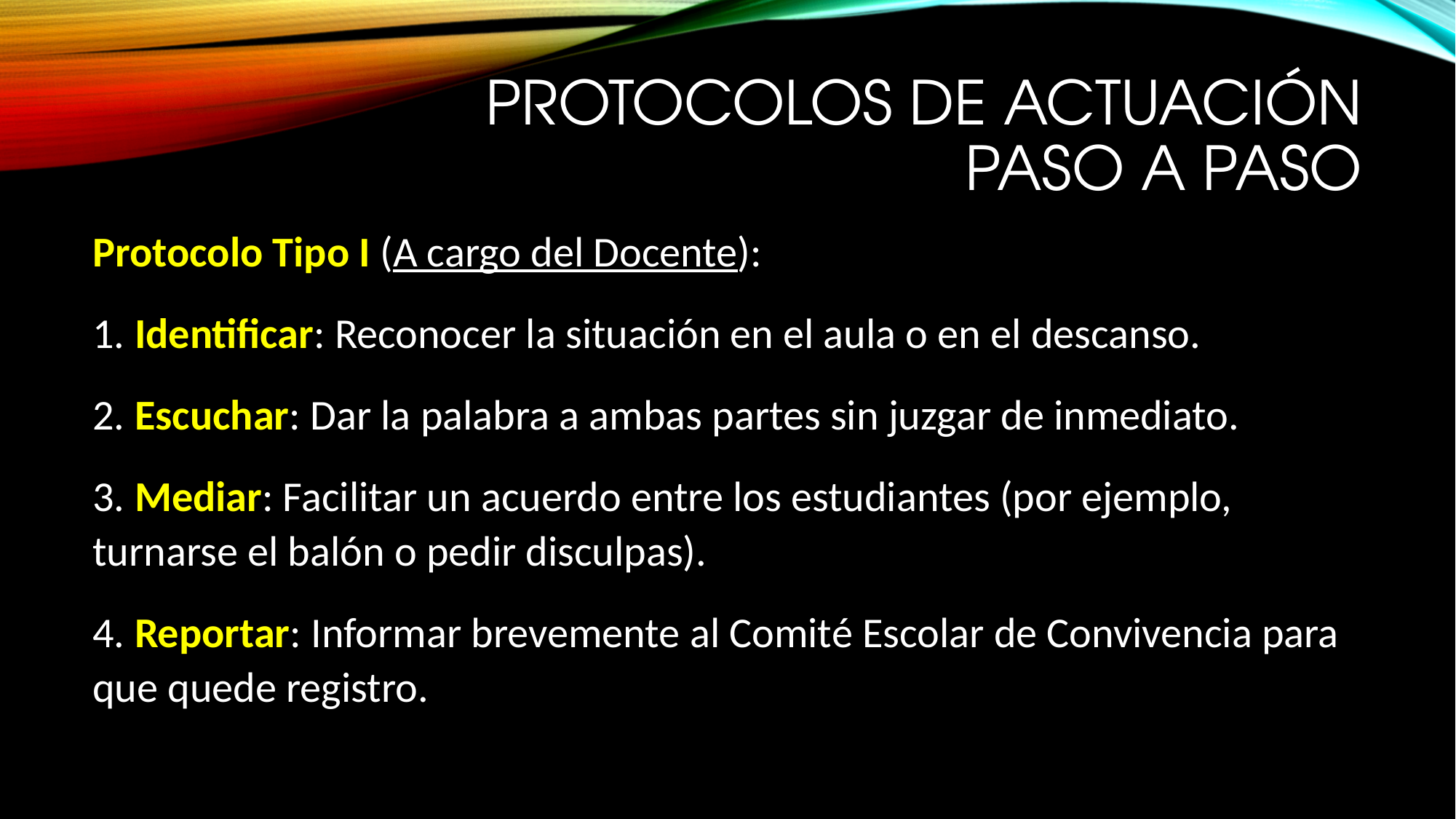

# Protocolos de Actuación paso a paso
Protocolo Tipo I (A cargo del Docente):
1. Identificar: Reconocer la situación en el aula o en el descanso.
2. Escuchar: Dar la palabra a ambas partes sin juzgar de inmediato.
3. Mediar: Facilitar un acuerdo entre los estudiantes (por ejemplo, turnarse el balón o pedir disculpas).
4. Reportar: Informar brevemente al Comité Escolar de Convivencia para que quede registro.